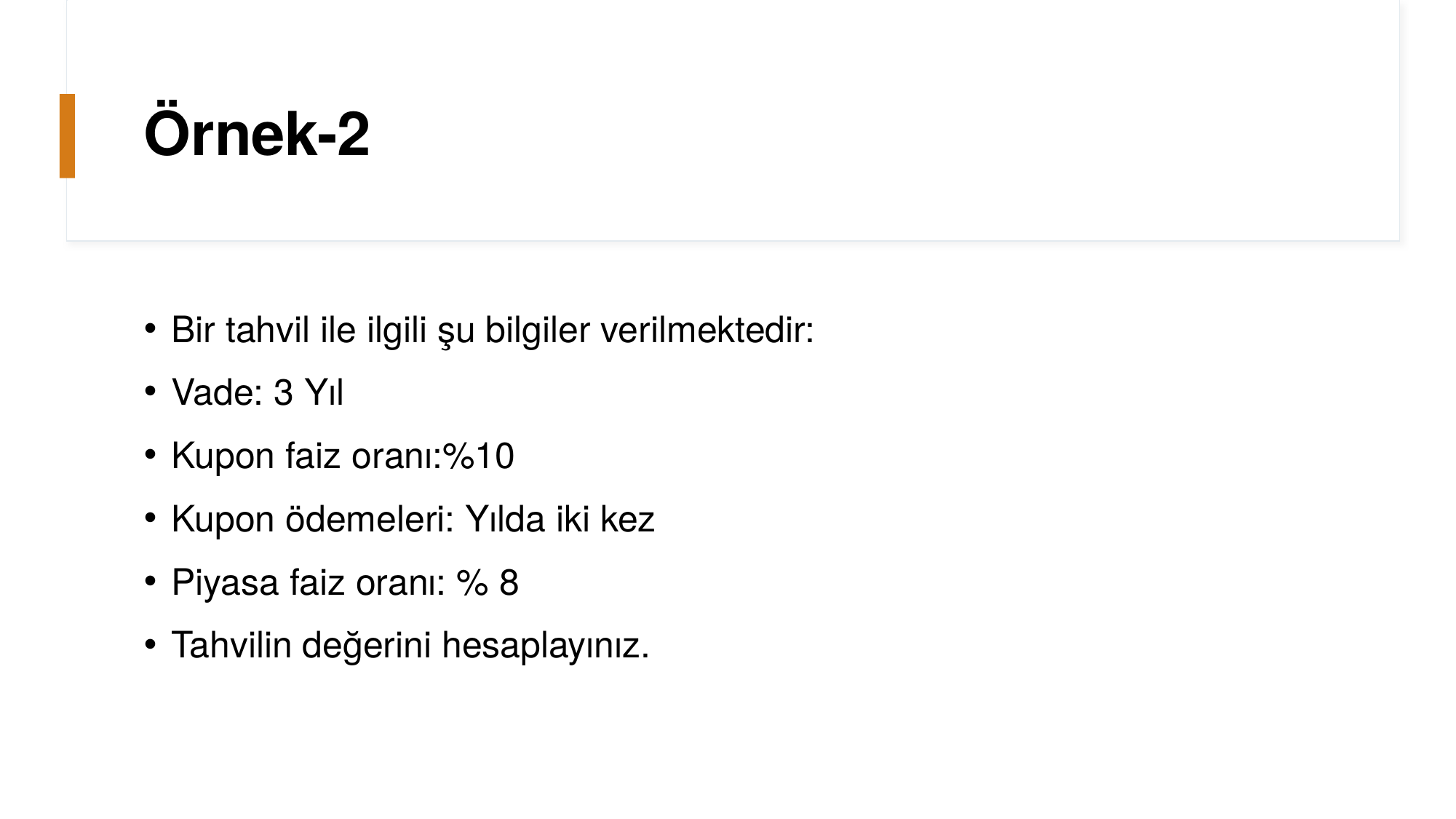

# Örnek-2
Bir tahvil ile ilgili şu bilgiler verilmektedir:
Vade: 3 Yıl
Kupon faiz oranı:%10
Kupon ödemeleri: Yılda iki kez
Piyasa faiz oranı: % 8
Tahvilin değerini hesaplayınız.